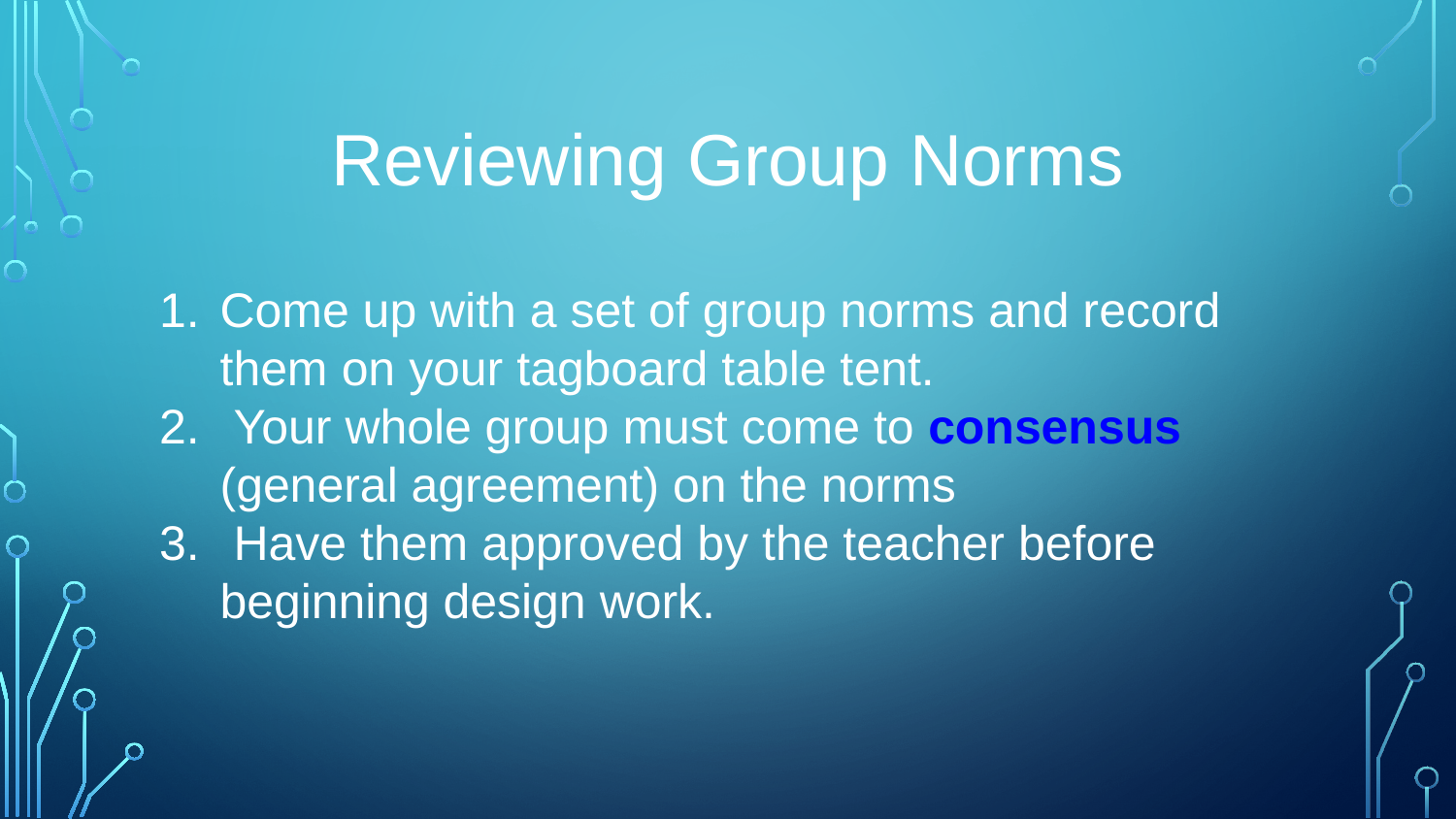

# Reviewing Group Norms
Come up with a set of group norms and record them on your tagboard table tent.
 Your whole group must come to consensus (general agreement) on the norms
 Have them approved by the teacher before beginning design work.